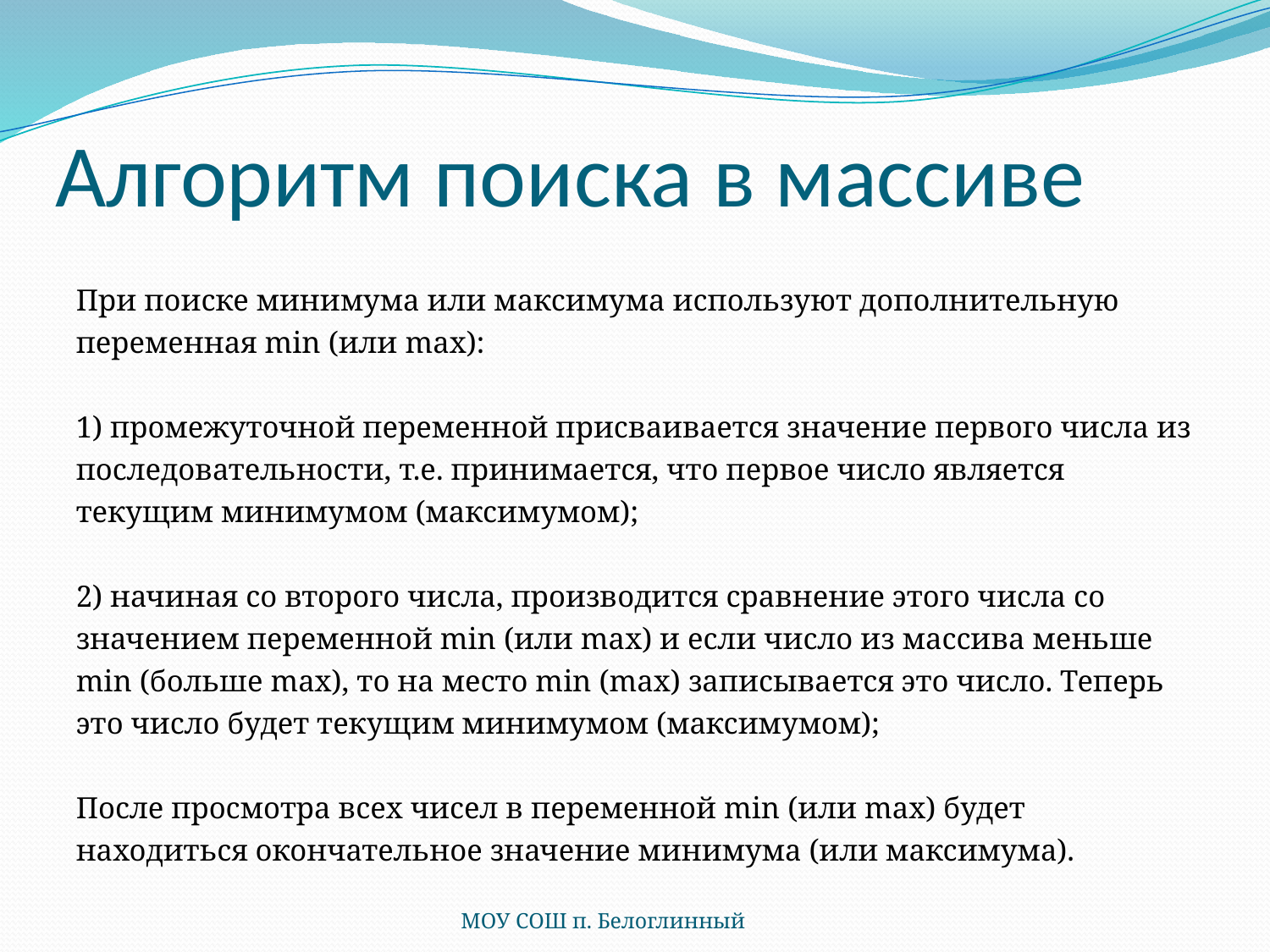

# Алгоритм поиска в массиве
При поиске минимума или максимума используют дополнительную переменная min (или max):
1) промежуточной переменной присваивается значение первого числа из последовательности, т.е. принимается, что первое число является текущим минимумом (максимумом);
2) начиная со второго числа, производится сравнение этого числа со значением переменной min (или max) и если число из массива меньше min (больше max), то на место min (max) записывается это число. Теперь это число будет текущим минимумом (максимумом);
После просмотра всех чисел в переменной min (или max) будет находиться окончательное значение минимума (или максимума).
МОУ СОШ п. Белоглинный